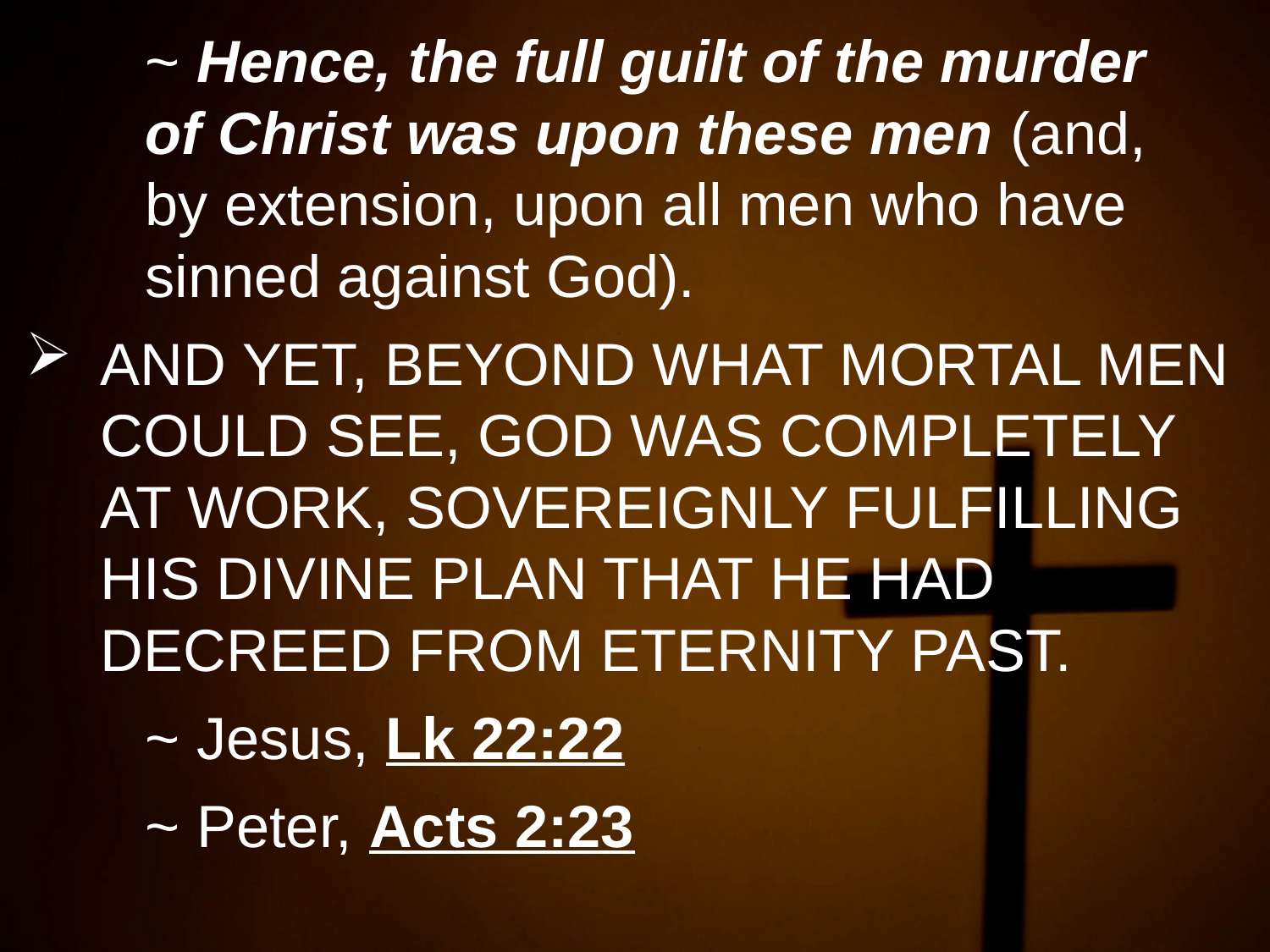

~ Hence, the full guilt of the murder 		of Christ was upon these men (and, 		by extension, upon all men who have 		sinned against God).
AND YET, BEYOND WHAT MORTAL MEN COULD SEE, GOD WAS COMPLETELY AT WORK, SOVEREIGNLY FULFILLING HIS DIVINE PLAN THAT HE HAD DECREED FROM ETERNITY PAST.
	~ Jesus, Lk 22:22
	~ Peter, Acts 2:23